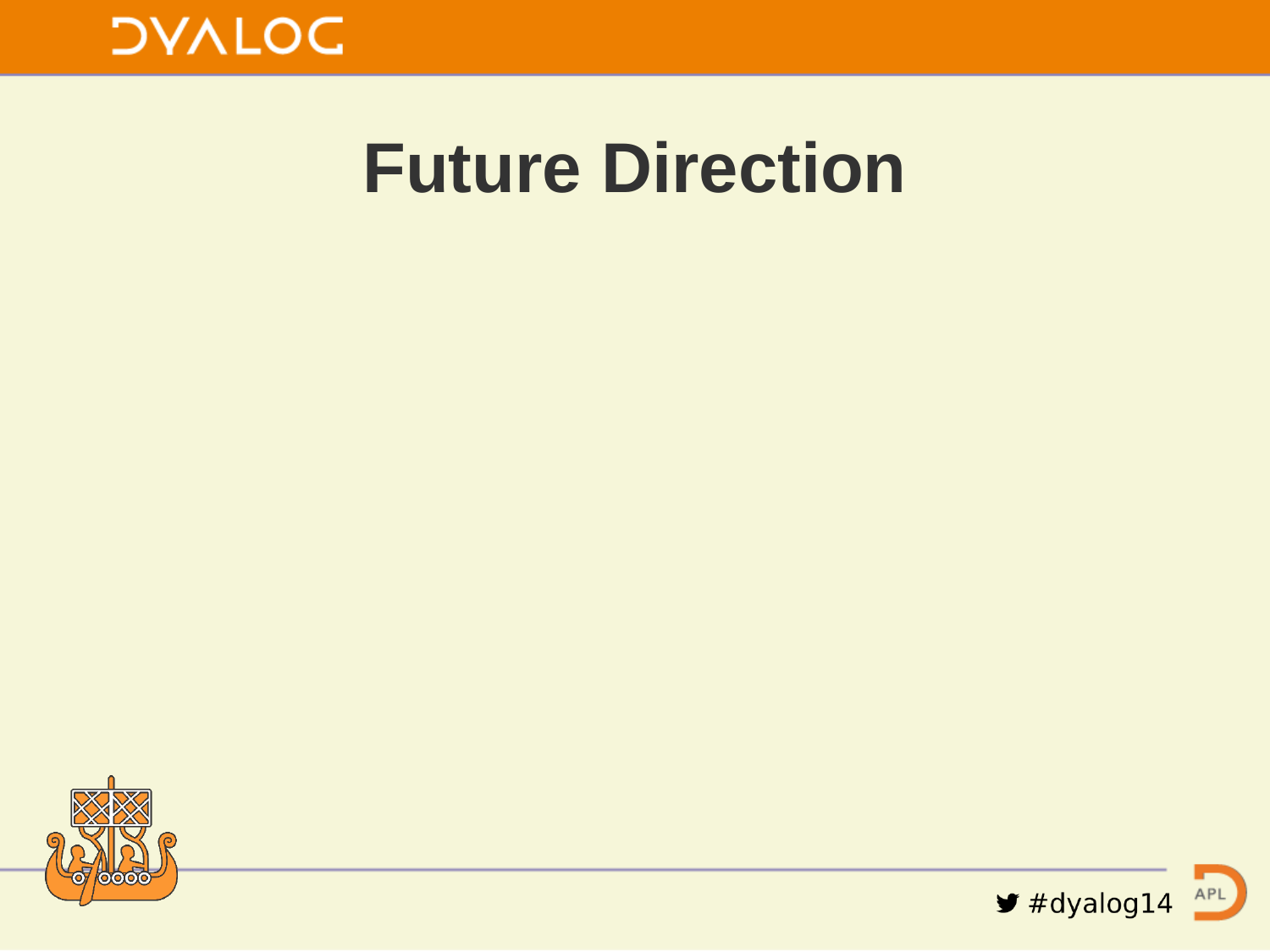

# Future Direction
Finance
Development
New Services
APL Market